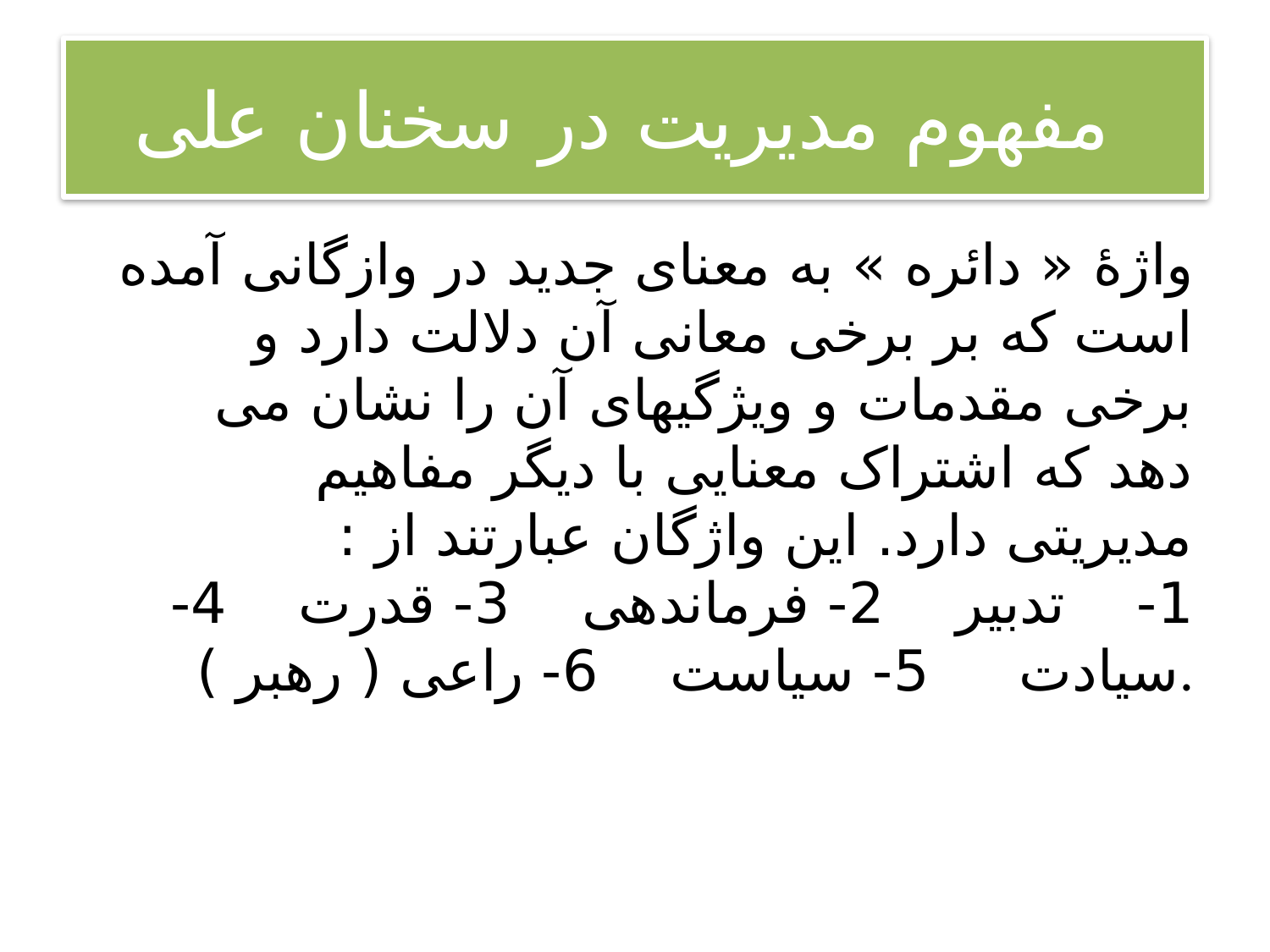

# مفهوم مدیریت در سخنان علی
واژۀ « دائره » به معنای جدید در وازگانی آمده است که بر برخی معانی آن دلالت دارد و برخی مقدمات و ویژگیهای آن را نشان می دهد که اشتراک معنایی با دیگر مفاهیم مدیریتی دارد. این واژگان عبارتند از :
1-    تدبیر    2- فرماندهی    3- قدرت    4- سیادت     5- سیاست    6- راعی ( رهبر ).